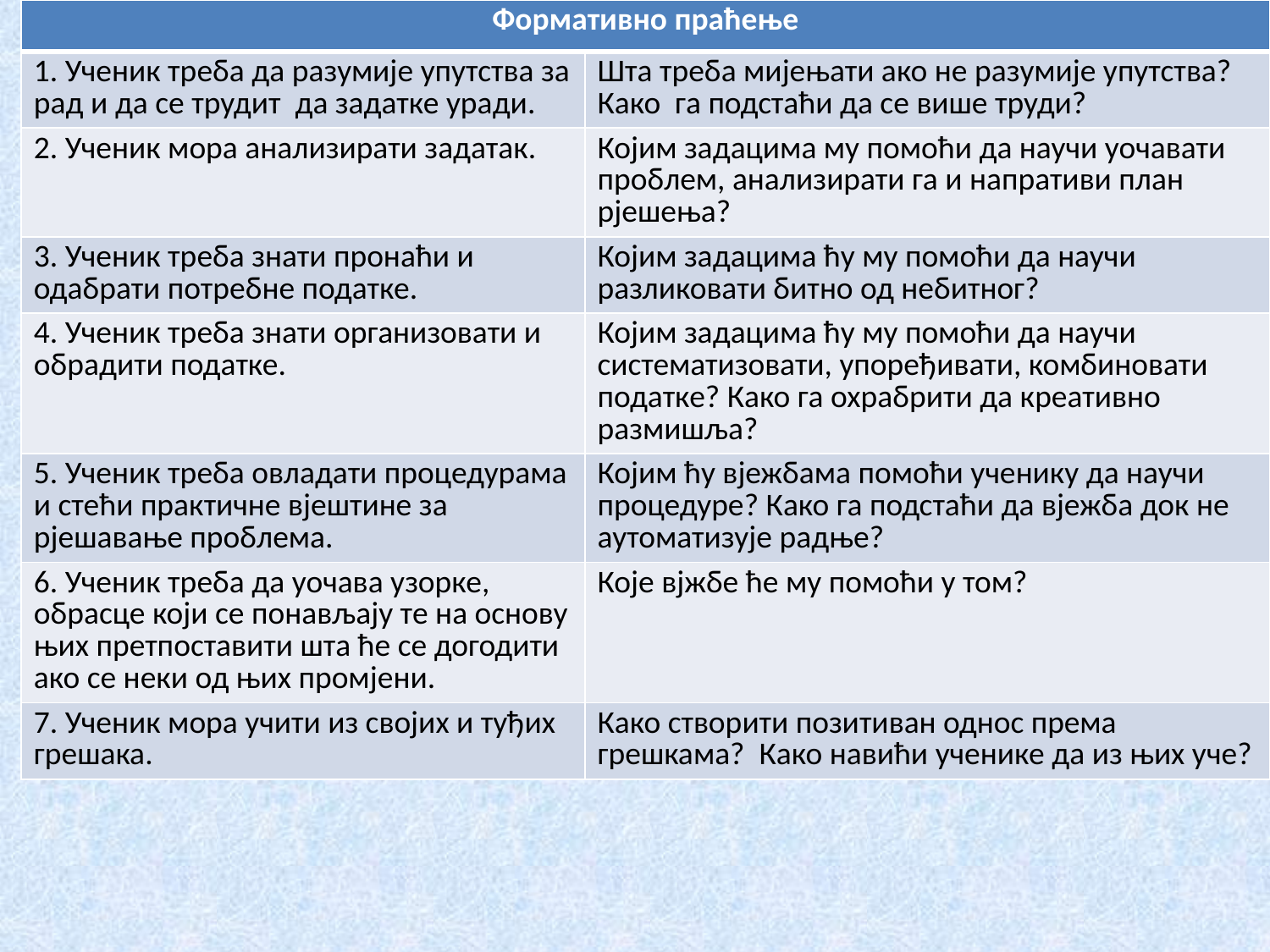

| Формативно праћење |  |
| --- | --- |
| 1. Ученик треба да разумије упутства за рад и да се трудит да задатке уради. | Шта треба мијењати ако не разумије упутства? Како га подстаћи да се више труди? |
| 2. Ученик мора анализирати задатак. | Којим задацима му помоћи да научи уочавати проблем, анализирати га и напративи план рјешења? |
| 3. Ученик треба знати пронаћи и одабрати потребне податке. | Којим задацима ћу му помоћи да научи разликовати битно од небитног? |
| 4. Ученик треба знати организовати и обрадити податке. | Којим задацима ћу му помоћи да научи систематизовати, упоређивати, комбиновати податке? Како га охрабрити да креативно размишља? |
| 5. Ученик треба овладати процедурама и стећи практичне вјештине за рјешавање проблема. | Којим ћу вјежбама помоћи ученику да научи процедуре? Како га подстаћи да вјежба док не аутоматизује радње? |
| 6. Ученик треба да уочава узорке, обрасце који се понављају те на основу њих претпоставити шта ће се догодити ако се неки од њих промјени. | Које вјжбе ће му помоћи у том? |
| 7. Ученик мора учити из својих и туђих грешака. | Како створити позитиван однос према грешкама? Како навићи ученике да из њих уче? |